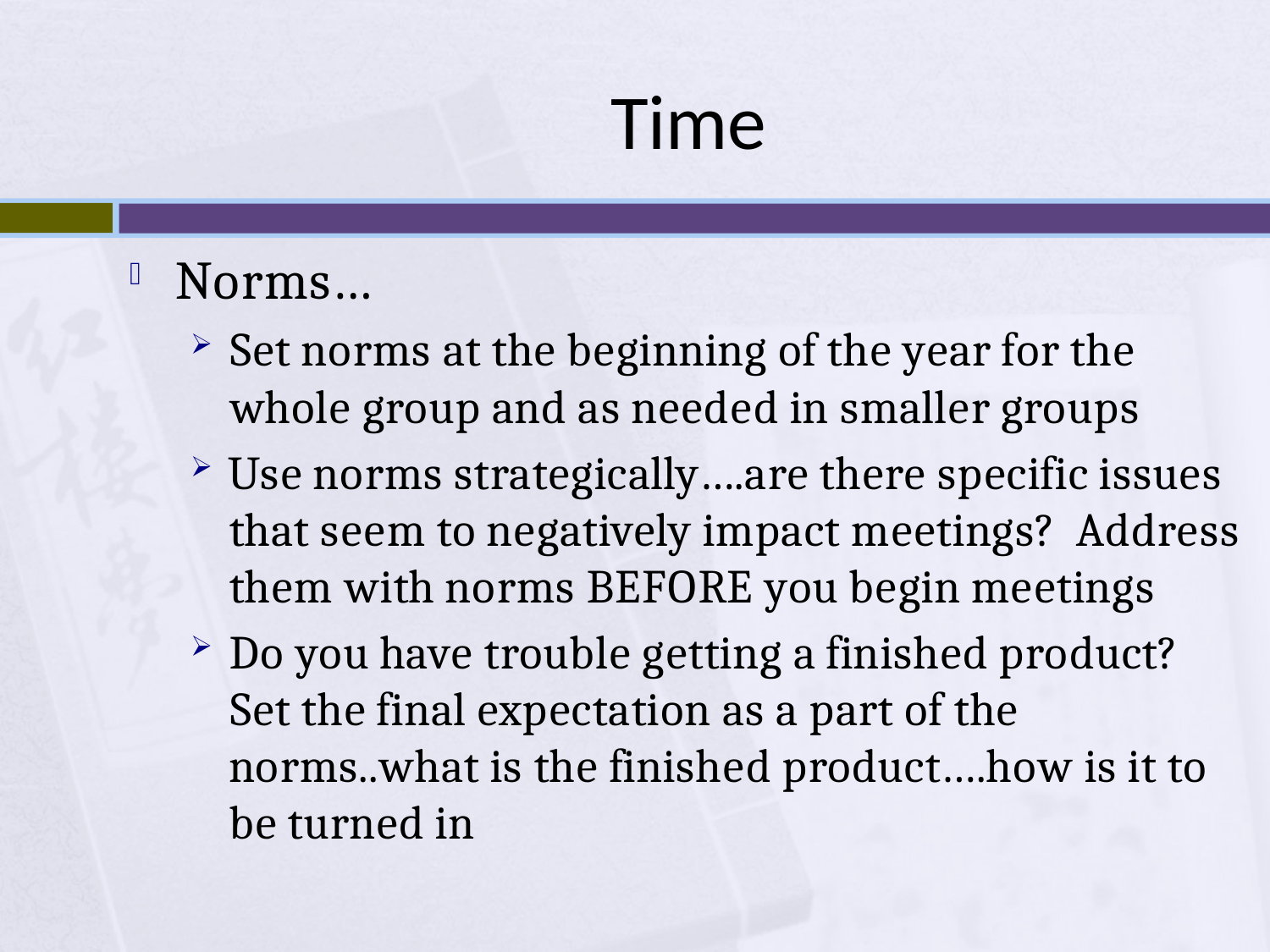

# Time
Norms…
Set norms at the beginning of the year for the whole group and as needed in smaller groups
Use norms strategically….are there specific issues that seem to negatively impact meetings?  Address them with norms BEFORE you begin meetings
Do you have trouble getting a finished product?  Set the final expectation as a part of the norms..what is the finished product….how is it to be turned in